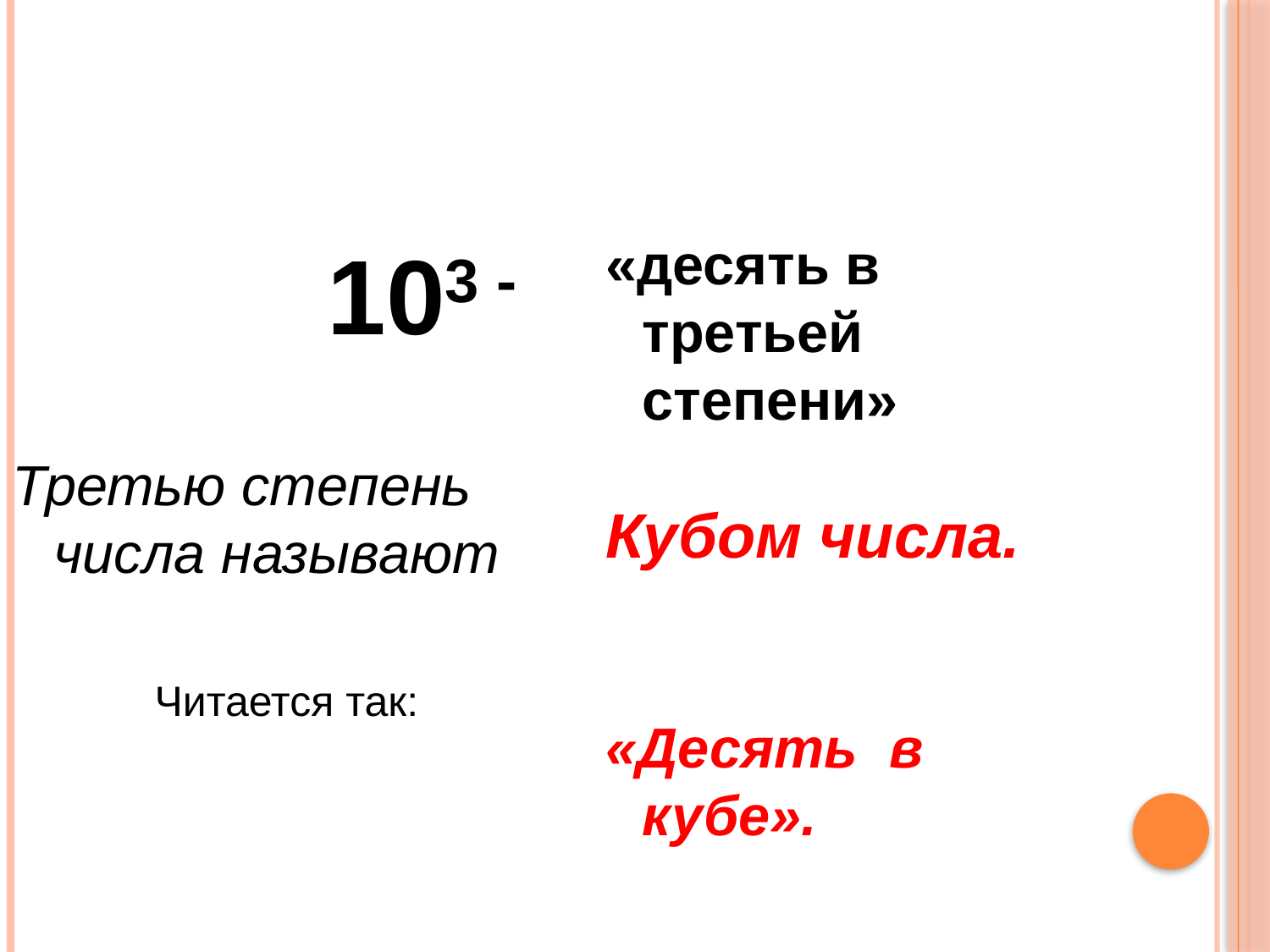

#
                103 -

Третью степень числа называют

            Читается так:
«десять в третьей степени»

Кубом числа.

«Десять  в  кубе».